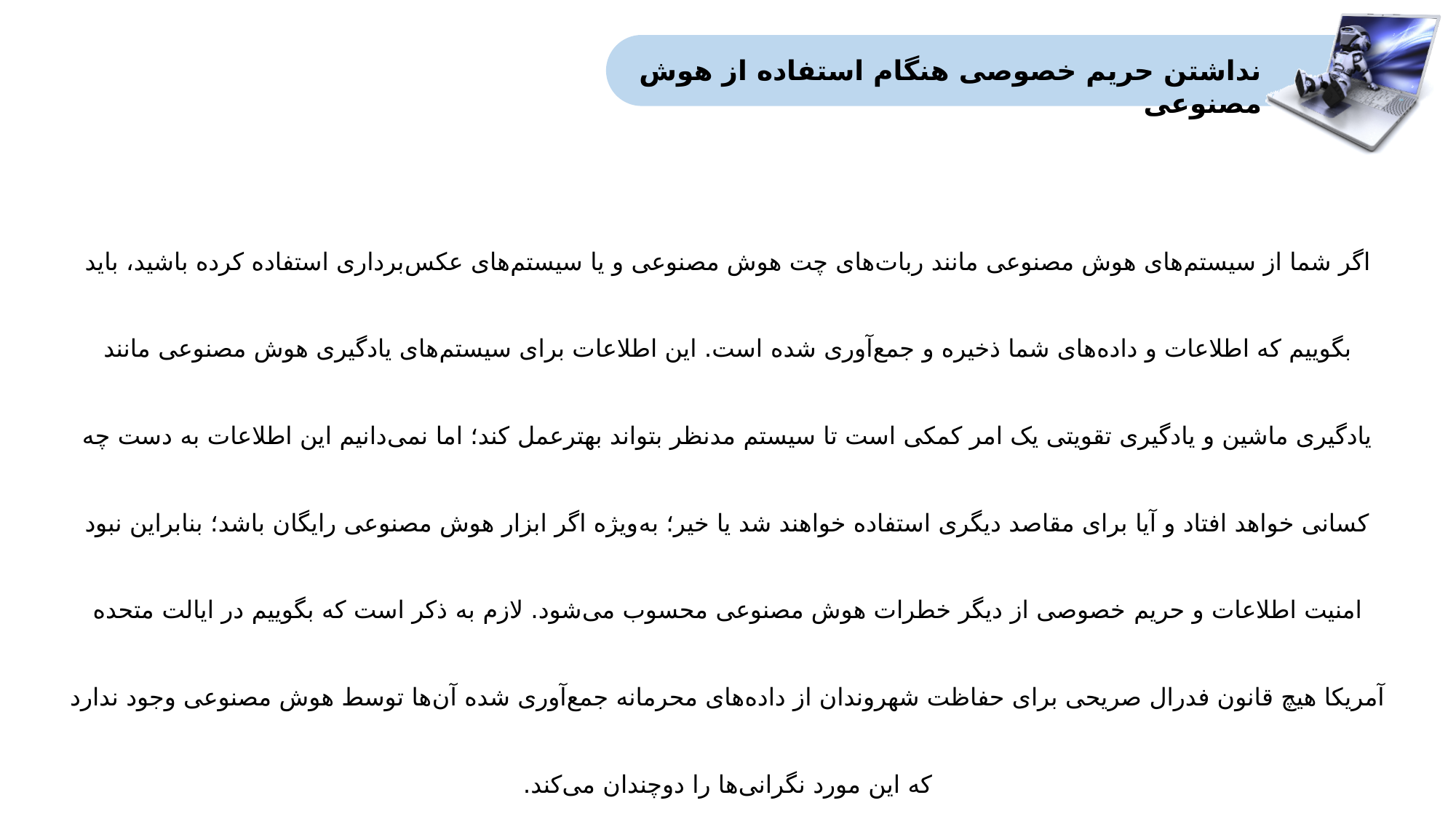

نداشتن حریم خصوصی هنگام استفاده از هوش مصنوعی
اگر شما از سیستم‌های هوش مصنوعی مانند ربات‌های چت هوش مصنوعی و یا سیستم‌های عکس‌برداری استفاده کرده باشید، باید بگوییم که اطلاعات و داده‌های شما ذخیره و جمع‌آوری شده‌ است. این اطلاعات برای سیستم‌های یادگیری هوش مصنوعی مانند یادگیری ماشین و یادگیری تقویتی یک امر کمکی است تا سیستم مدنظر بتواند بهترعمل‌ کند؛ اما نمی‌دانیم این اطلاعات به‌ دست چه‌ کسانی خواهد افتاد و آیا برای مقاصد دیگری استفاده خواهند شد یا خیر؛ به‌ویژه اگر ابزار هوش مصنوعی رایگان باشد؛ بنابراین نبود امنیت اطلاعات و حریم‌ خصوصی از دیگر خطرات هوش مصنوعی محسوب می‌شود. لازم‌ به‌ ذکر است که بگوییم در ایالت‌ متحده‌ آمریکا هیچ قانون فدرال صریحی برای حفاظت شهروندان از داده‌های محرمانه جمع‌آوری شده آن‌ها توسط هوش مصنوعی وجود ندارد که این مورد نگرانی‌ها را دوچندان می‌کند.